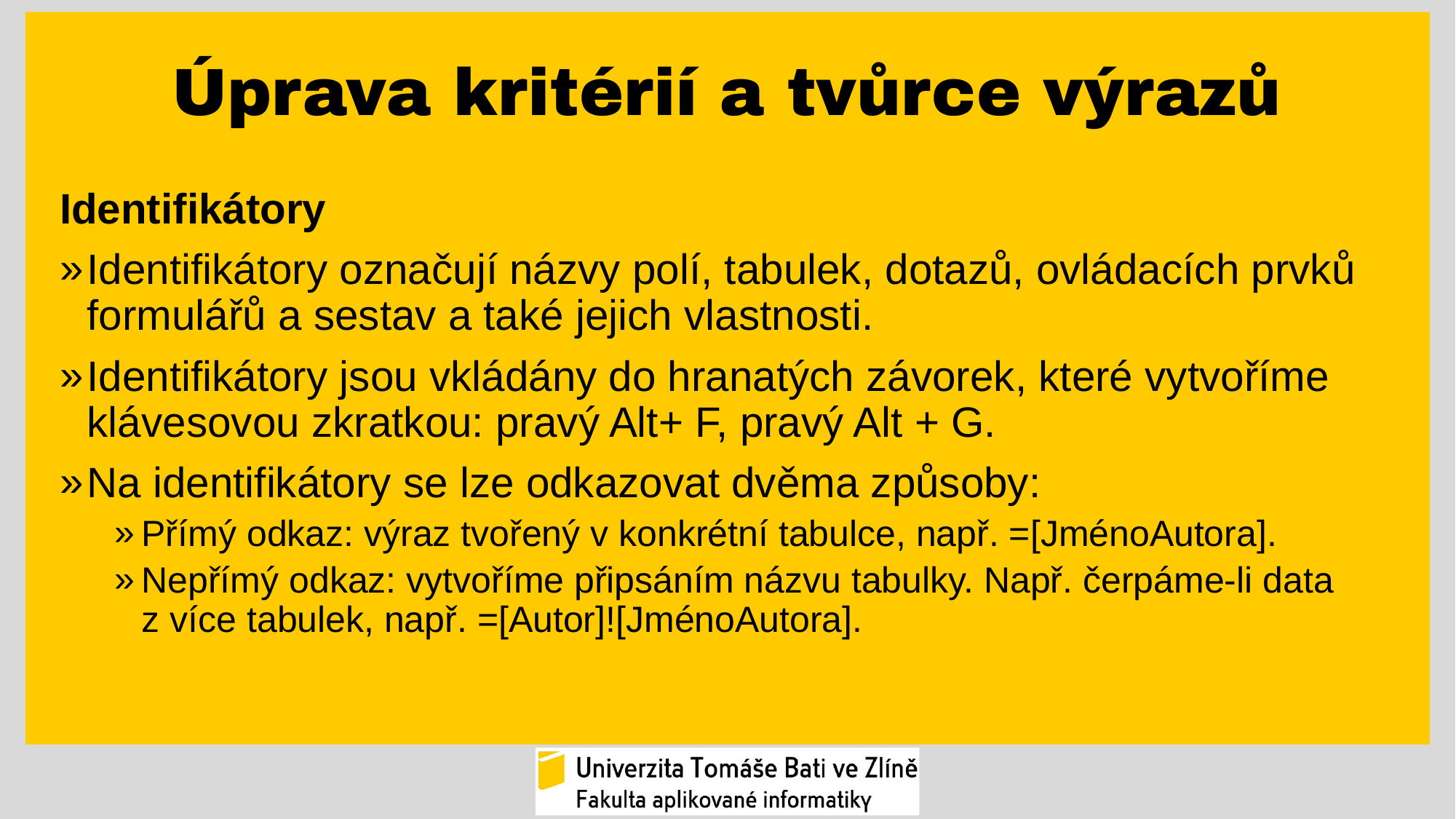

# Úprava kritérií a tvůrce výrazů
Identifikátory
Identifikátory označují názvy polí, tabulek, dotazů, ovládacích prvků formulářů a sestav a také jejich vlastnosti.
Identifikátory jsou vkládány do hranatých závorek, které vytvoříme klávesovou zkratkou: pravý Alt+ F, pravý Alt + G.
Na identifikátory se lze odkazovat dvěma způsoby:
Přímý odkaz: výraz tvořený v konkrétní tabulce, např. =[JménoAutora].
Nepřímý odkaz: vytvoříme připsáním názvu tabulky. Např. čerpáme-li data z více tabulek, např. =[Autor]![JménoAutora].